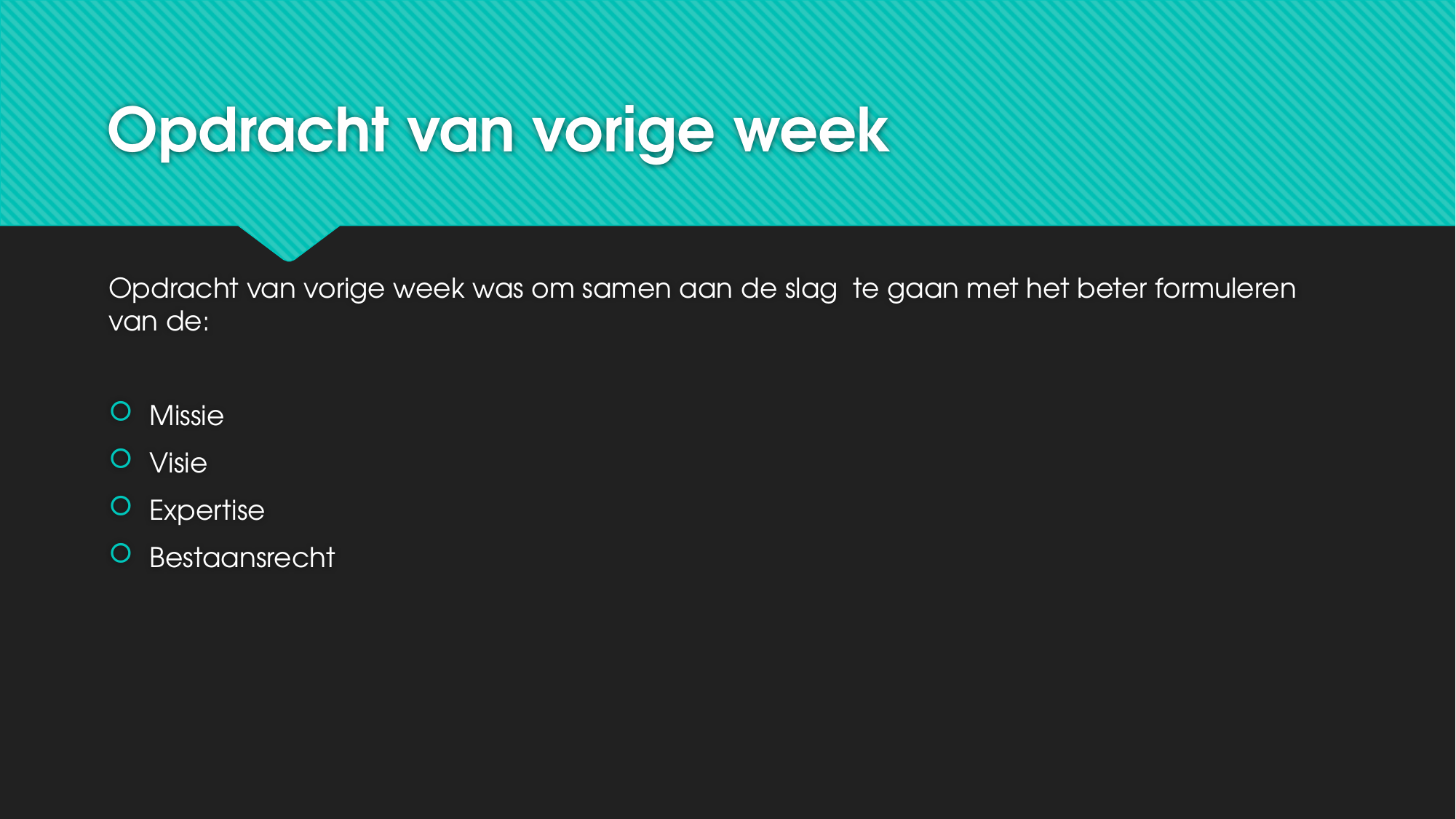

# Opdracht van vorige week
Opdracht van vorige week was om samen aan de slag  te gaan met het beter formuleren van de:

Missie
Visie
Expertise
Bestaansrecht